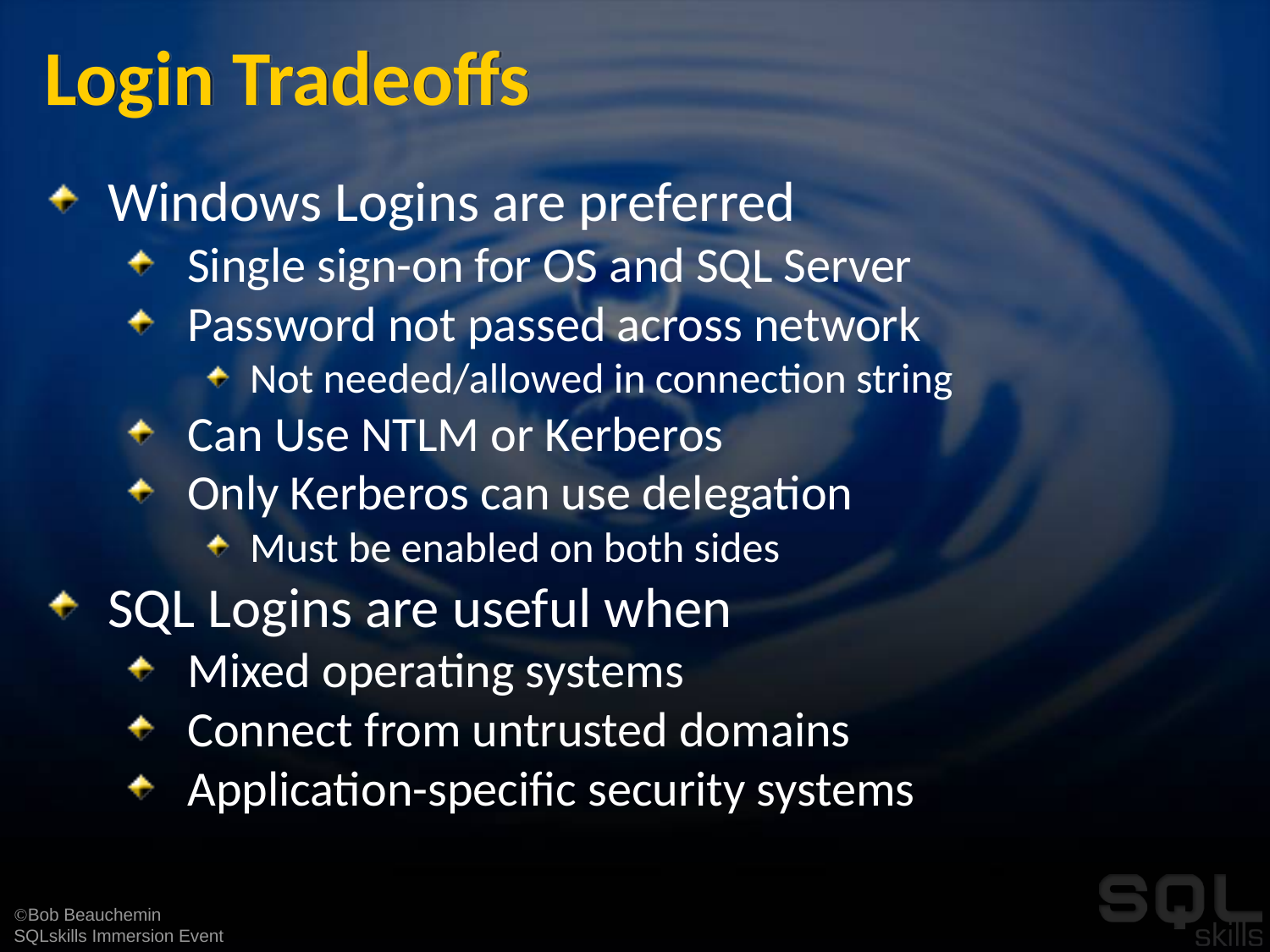

# Login Tradeoffs
Windows Logins are preferred
Single sign-on for OS and SQL Server
Password not passed across network
Not needed/allowed in connection string
Can Use NTLM or Kerberos
Only Kerberos can use delegation
Must be enabled on both sides
SQL Logins are useful when
Mixed operating systems
Connect from untrusted domains
Application-specific security systems